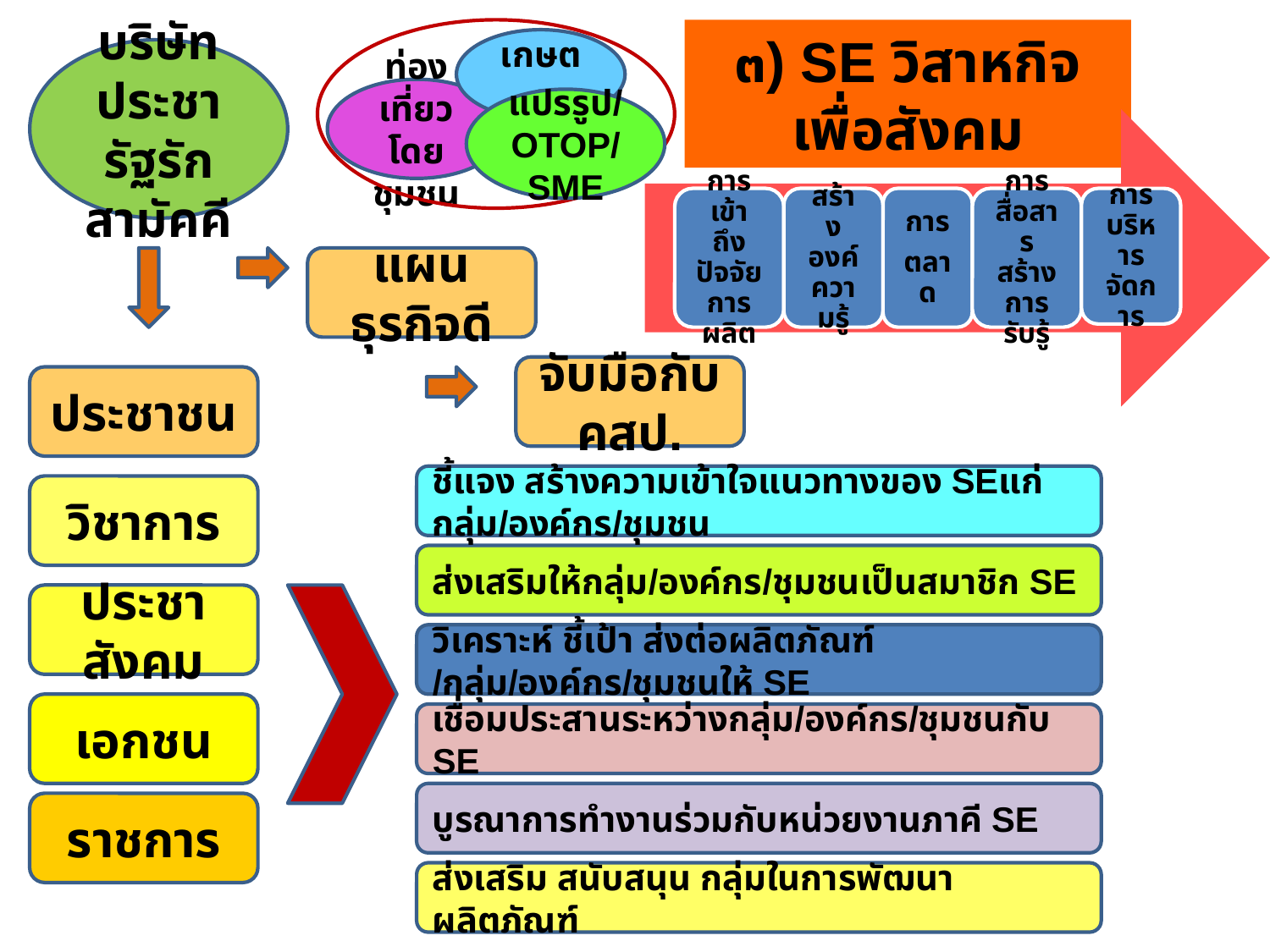

๓) SE วิสาหกิจเพื่อสังคม
เกษตร
บริษัทประชารัฐรักสามัคคี
ท่องเที่ยวโดยชุมชน
แปรรูป/OTOP/SME

การเข้าถึงปัจจัยการผลิต

สร้างองค์ความรู้

การ
ตลาด

การสื่อสารสร้างการรับรู้

การบริหารจัดการ

แผนธุรกิจดี
จับมือกับคสป.

ประชาชน
ชี้แจง สร้างความเข้าใจแนวทางของ SEแก่ กลุ่ม/องค์กร/ชุมชน
วิชาการ
ส่งเสริมให้กลุ่ม/องค์กร/ชุมชนเป็นสมาชิก SE
ประชาสังคม

วิเคราะห์ ชี้เป้า ส่งต่อผลิตภัณฑ์ /กลุ่ม/องค์กร/ชุมชนให้ SE
เอกชน
เชื่อมประสานระหว่างกลุ่ม/องค์กร/ชุมชนกับ SE
บูรณาการทำงานร่วมกับหน่วยงานภาคี SE
ราชการ
ส่งเสริม สนับสนุน กลุ่มในการพัฒนาผลิตภัณฑ์